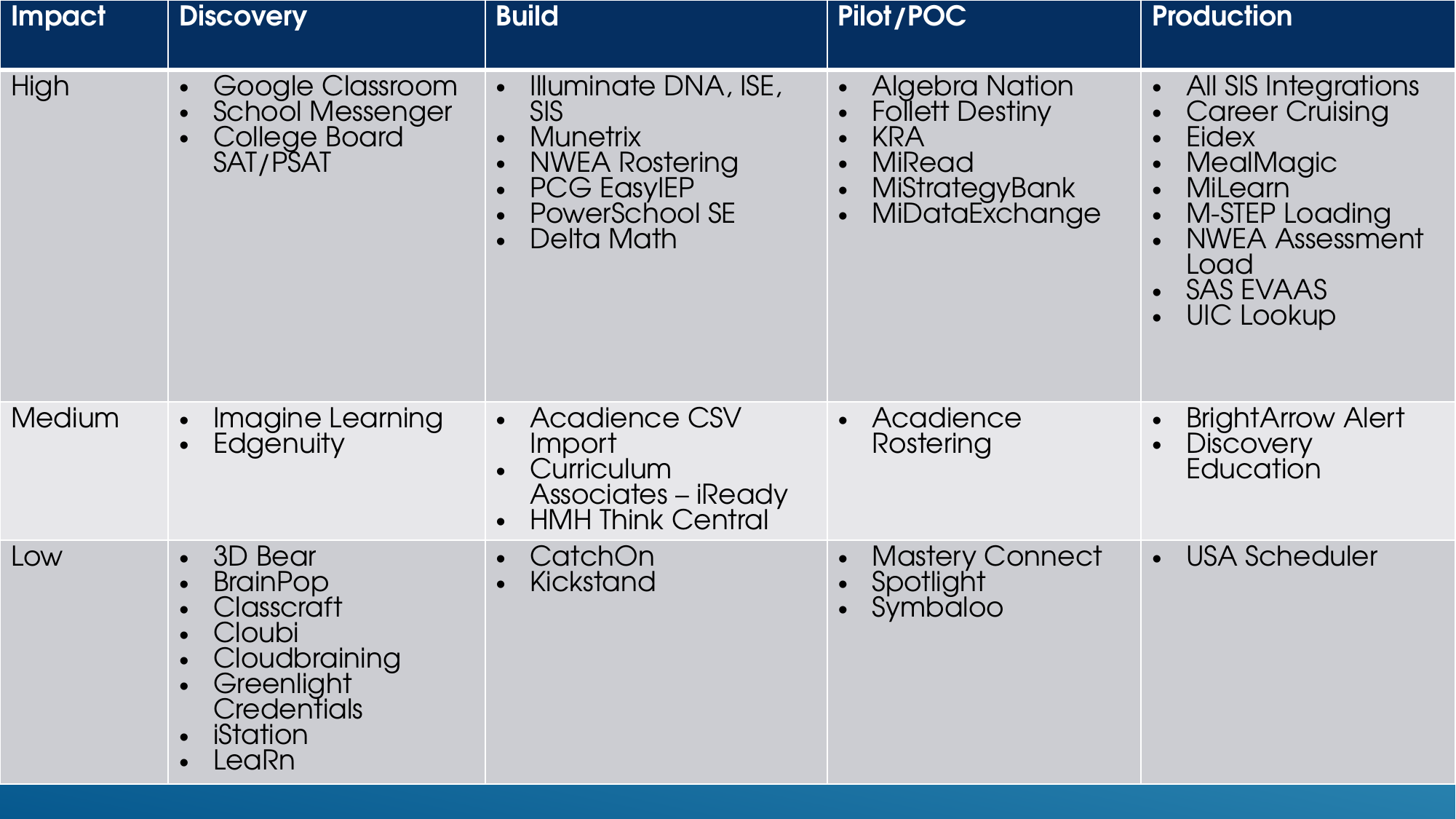

| Impact | Discovery | Build | Pilot/POC | Production |
| --- | --- | --- | --- | --- |
| High | Google Classroom School Messenger College Board SAT/PSAT | Illuminate DNA, ISE, SIS Munetrix NWEA Rostering PCG EasyIEP PowerSchool SE Delta Math | Algebra Nation Follett Destiny KRA MiRead MiStrategyBank MiDataExchange | All SIS Integrations Career Cruising Eidex MealMagic MiLearn M-STEP Loading NWEA Assessment Load SAS EVAAS UIC Lookup |
| Medium | Imagine Learning Edgenuity | Acadience CSV Import Curriculum Associates – iReady HMH Think Central | Acadience Rostering | BrightArrow Alert Discovery Education |
| Low | 3D Bear BrainPop Classcraft Cloubi Cloudbraining Greenlight Credentials iStation LeaRn | CatchOn Kickstand | Mastery Connect Spotlight Symbaloo | USA Scheduler |